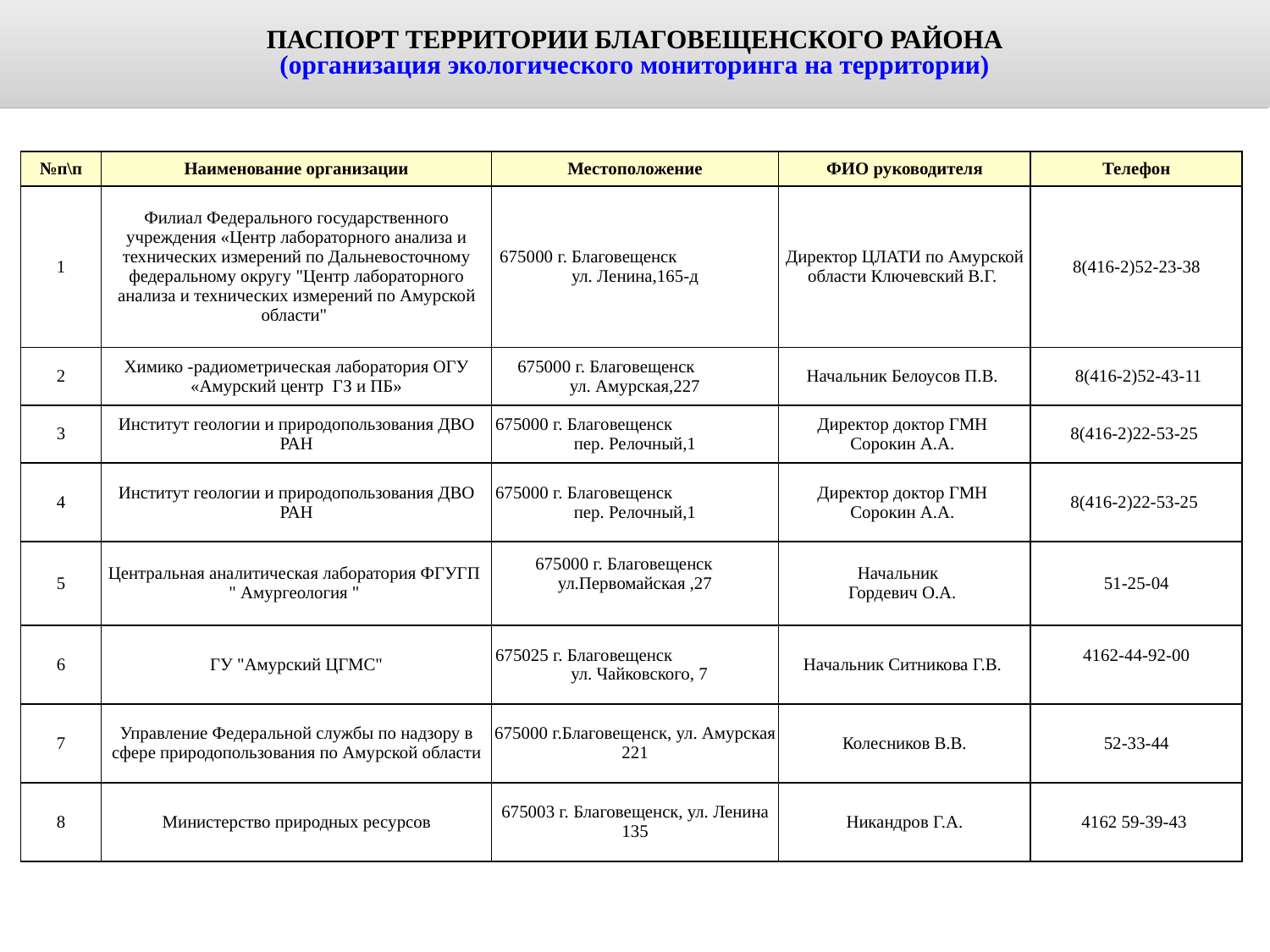

ПАСПОРТ ТЕРРИТОРИИ БЛАГОВЕЩЕНСКОГО РАЙОНА
(организация экологического мониторинга на территории)
| №п\п | Наименование организации | Местоположение | ФИО руководителя | Телефон |
| --- | --- | --- | --- | --- |
| 1 | Филиал Федерального государственного учреждения «Центр лабораторного анализа и технических измерений по Дальневосточному федеральному округу "Центр лабораторного анализа и технических измерений по Амурской области" | 675000 г. Благовещенск ул. Ленина,165-д | Директор ЦЛАТИ по Амурской области Ключевский В.Г. | 8(416-2)52-23-38 |
| 2 | Химико -радиометрическая лаборатория ОГУ «Амурский центр ГЗ и ПБ» | 675000 г. Благовещенск ул. Амурская,227 | Начальник Белоусов П.В. | 8(416-2)52-43-11 |
| 3 | Институт геологии и природопользования ДВО РАН | 675000 г. Благовещенск пер. Релочный,1 | Директор доктор ГМН Сорокин А.А. | 8(416-2)22-53-25 |
| 4 | Институт геологии и природопользования ДВО РАН | 675000 г. Благовещенск пер. Релочный,1 | Директор доктор ГМН Сорокин А.А. | 8(416-2)22-53-25 |
| 5 | Центральная аналитическая лаборатория ФГУГП " Амургеология " | 675000 г. Благовещенск ул.Первомайская ,27 | Начальник Гордевич О.А. | 51-25-04 |
| 6 | ГУ "Амурский ЦГМС" | 675025 г. Благовещенск ул. Чайковского, 7 | Начальник Ситникова Г.В. | 4162-44-92-00 |
| 7 | Управление Федеральной службы по надзору в сфере природопользования по Амурской области | 675000 г.Благовещенск, ул. Амурская 221 | Колесников В.В. | 52-33-44 |
| 8 | Министерство природных ресурсов | 675003 г. Благовещенск, ул. Ленина 135 | Никандров Г.А. | 4162 59-39-43 |